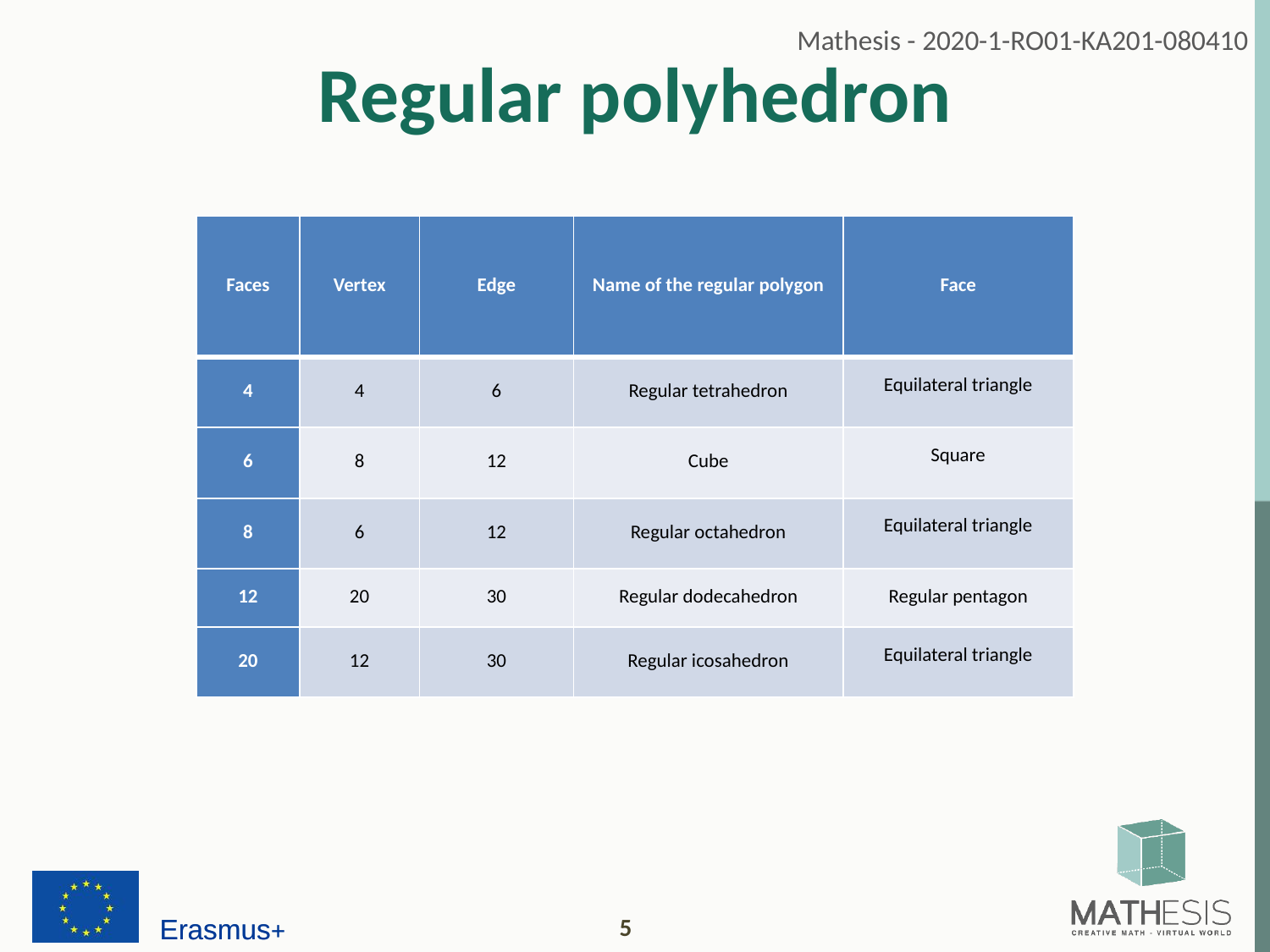

# Regular polyhedron
| Faces | Vertex | Edge | Name of the regular polygon | Face |
| --- | --- | --- | --- | --- |
| 4 | 4 | 6 | Regular tetrahedron | Equilateral triangle |
| 6 | 8 | 12 | Cube | Square |
| 8 | 6 | 12 | Regular octahedron | Equilateral triangle |
| 12 | 20 | 30 | Regular dodecahedron | Regular pentagon |
| 20 | 12 | 30 | Regular icosahedron | Equilateral triangle |